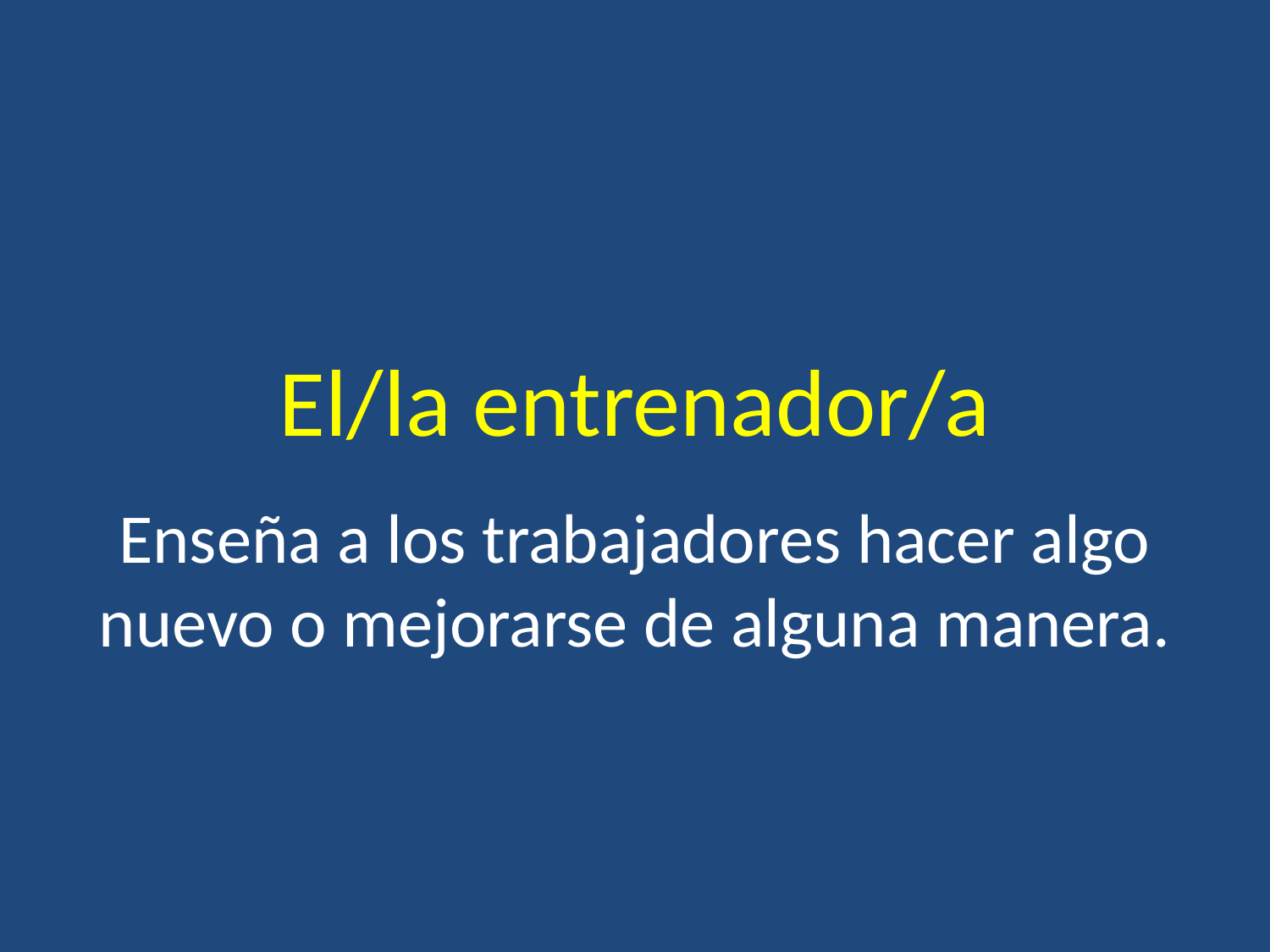

# El/la entrenador/a
Enseña a los trabajadores hacer algo nuevo o mejorarse de alguna manera.